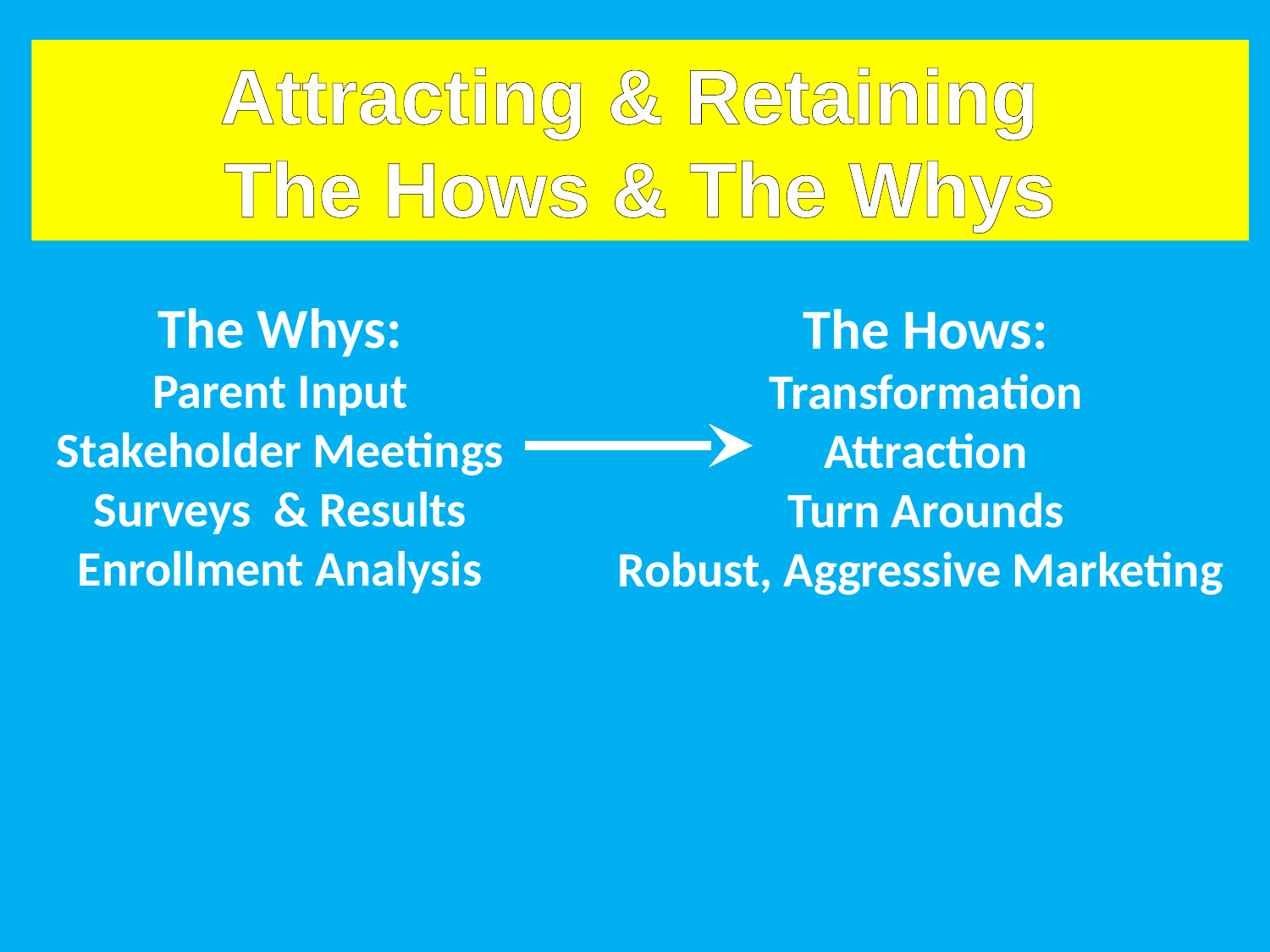

Attracting & Retaining
The Hows & The Whys
Dance
The Whys:
Parent Input
Stakeholder Meetings
Surveys  & Results
Enrollment Analysis
The Hows:
Transformation
Attraction
Turn Arounds
Robust, Aggressive Marketing